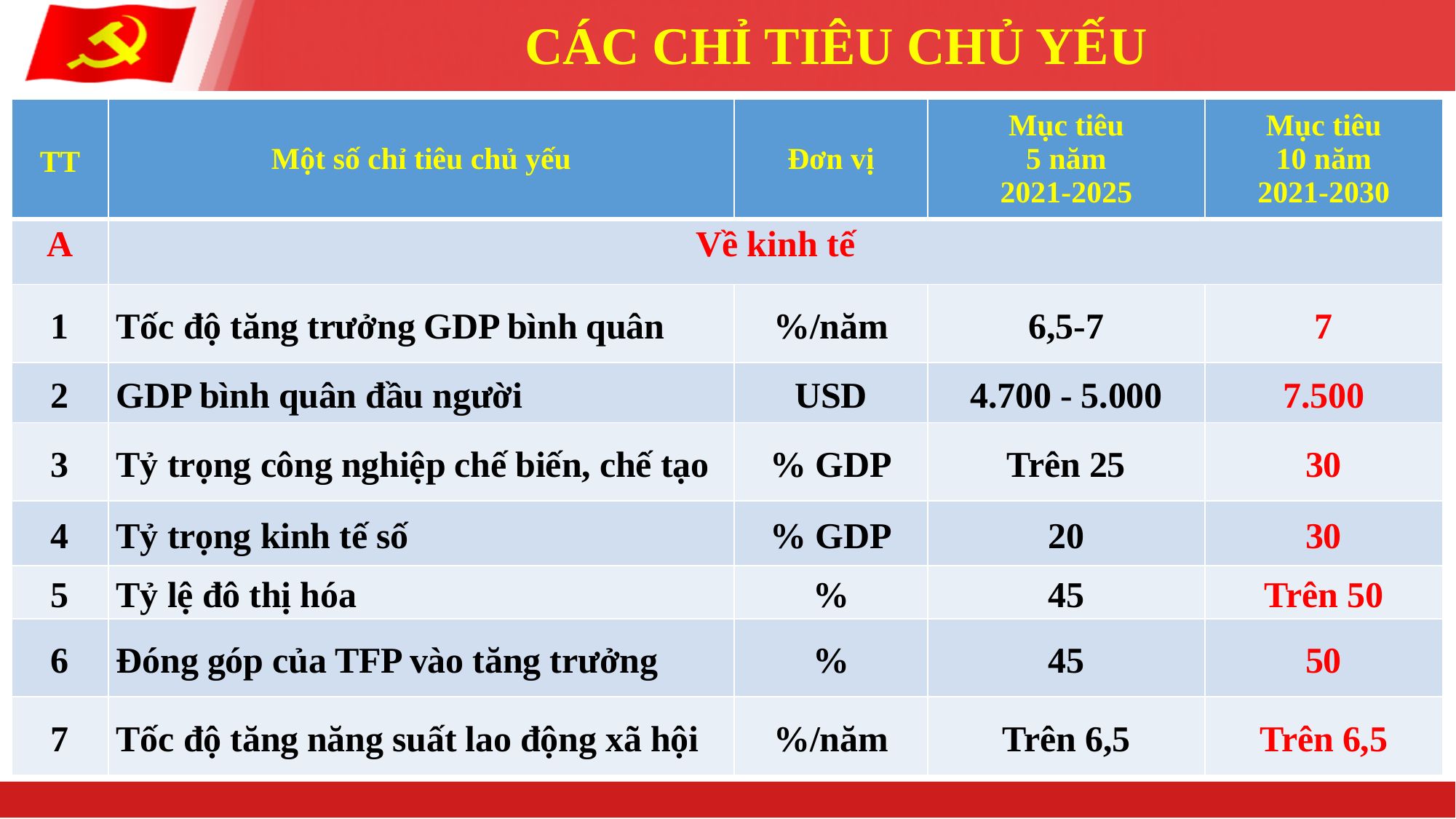

# CÁC CHỈ TIÊU CHỦ YẾU
| TT | Một số chỉ tiêu chủ yếu | Đơn vị | Mục tiêu 5 năm 2021-2025 | Mục tiêu 10 năm 2021-2030 |
| --- | --- | --- | --- | --- |
| A | Về kinh tế |  |  |  |
| 1 | Tốc độ tăng trưởng GDP bình quân | %/năm | 6,5-7 | 7 |
| 2 | GDP bình quân đầu người | USD | 4.700 - 5.000 | 7.500 |
| 3 | Tỷ trọng công nghiệp chế biến, chế tạo | % GDP | Trên 25 | 30 |
| 4 | Tỷ trọng kinh tế số | % GDP | 20 | 30 |
| 5 | Tỷ lệ đô thị hóa | % | 45 | Trên 50 |
| 6 | Đóng góp của TFP vào tăng trưởng | % | 45 | 50 |
| 7 | Tốc độ tăng năng suất lao động xã hội | %/năm | Trên 6,5 | Trên 6,5 |